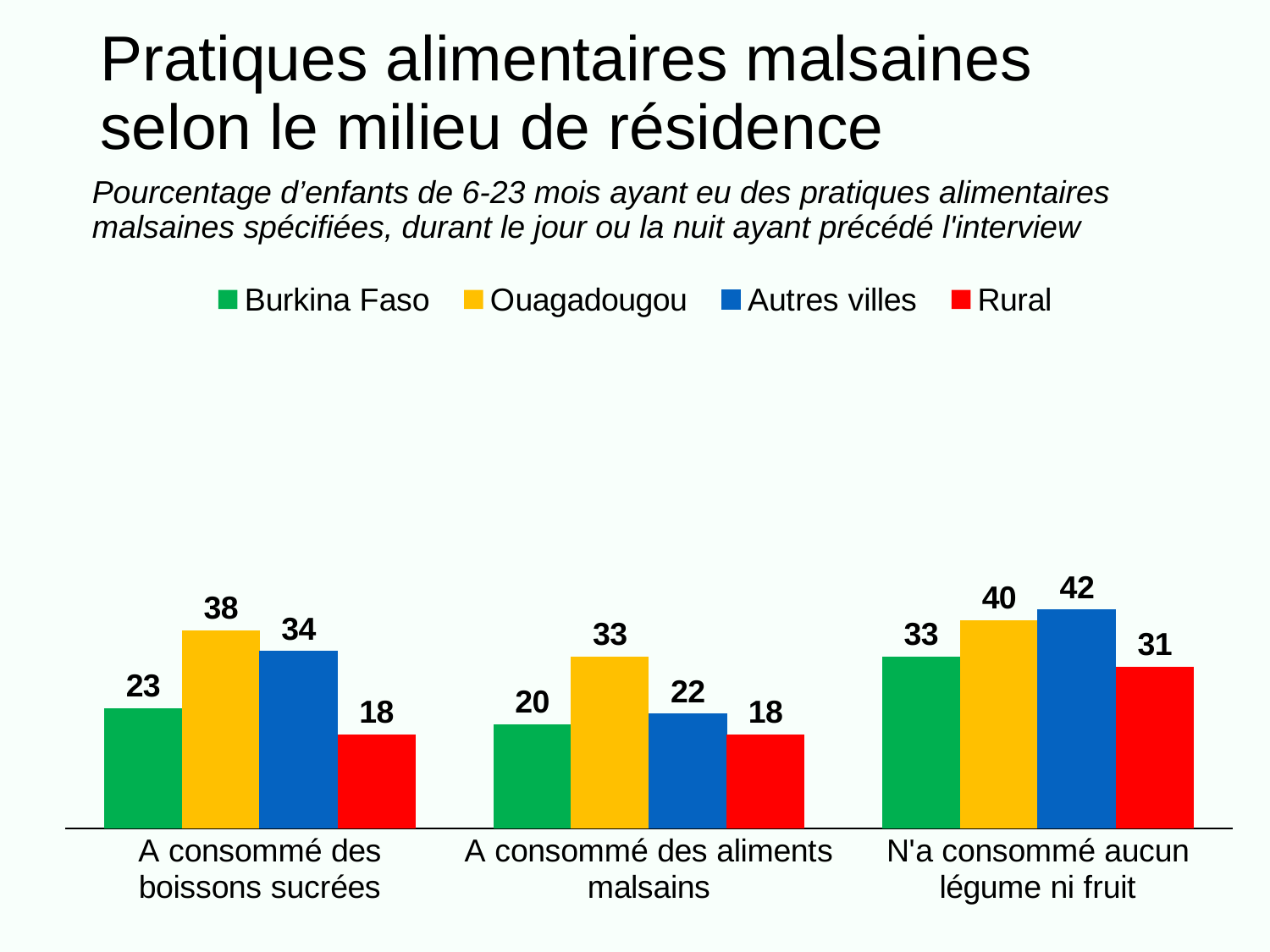

# Pratiques alimentaires malsaines selon le milieu de résidence
Pourcentage d’enfants de 6-23 mois ayant eu des pratiques alimentaires malsaines spécifiées, durant le jour ou la nuit ayant précédé l'interview

### Chart

| Category | Burkina Faso | Ouagadougou | Autres villes | Rural |
|---|---|---|---|---|
| A consommé des boissons sucrées | 23.0 | 38.0 | 34.0 | 18.0 |
| A consommé des aliments malsains | 20.0 | 33.0 | 22.0 | 18.0 |
| N'a consommé aucun légume ni fruit | 33.0 | 40.0 | 42.0 | 31.0 |